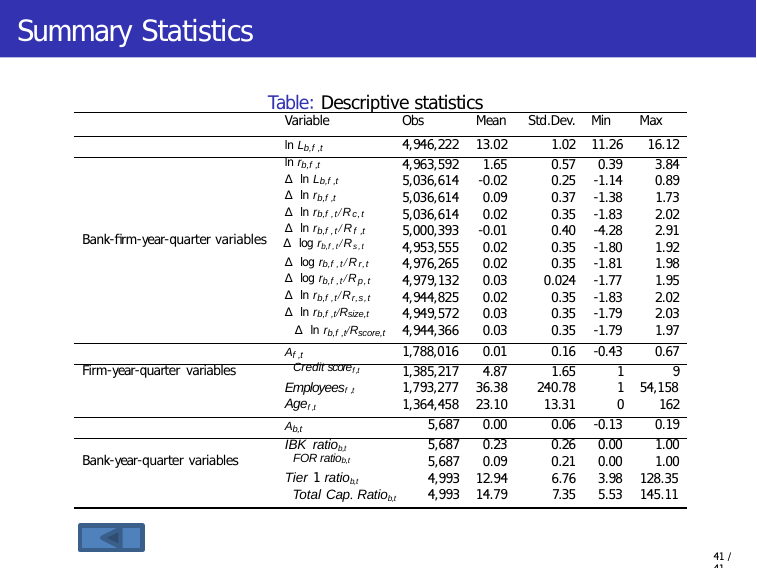

Summary Statistics
Table: Descriptive statistics
| Variable | Obs | Mean | Std.Dev. | Min | Max |
| --- | --- | --- | --- | --- | --- |
| ln Lb,f ,t | 4,946,222 | 13.02 | 1.02 | 11.26 | 16.12 |
| ln rb,f ,t | 4,963,592 | 1.65 | 0.57 | 0.39 | 3.84 |
| ∆ ln Lb,f ,t | 5,036,614 | -0.02 | 0.25 | -1.14 | 0.89 |
| ∆ ln rb,f ,t | 5,036,614 | 0.09 | 0.37 | -1.38 | 1.73 |
| ∆ ln rb,f ,t/Rc,t | 5,036,614 | 0.02 | 0.35 | -1.83 | 2.02 |
| ∆ ln rb,f ,t/Rf ,t | 5,000,393 | -0.01 | 0.40 | -4.28 | 2.91 |
| Bank-firm-year-quarter variables ∆ log rb,f ,t/Rs,t | 4,953,555 | 0.02 | 0.35 | -1.80 | 1.92 |
| ∆ log rb,f ,t/Rr,t | 4,976,265 | 0.02 | 0.35 | -1.81 | 1.98 |
| ∆ log rb,f ,t/Rp,t | 4,979,132 | 0.03 | 0.024 | -1.77 | 1.95 |
| ∆ ln rb,f ,t/Rr,s,t | 4,944,825 | 0.02 | 0.35 | -1.83 | 2.02 |
| ∆ ln rb,f ,t/Rsize,t | 4,949,572 | 0.03 | 0.35 | -1.79 | 2.03 |
| ∆ ln rb,f ,t/Rscore,t | 4,944,366 | 0.03 | 0.35 | -1.79 | 1.97 |
| Af ,t | 1,788,016 | 0.01 | 0.16 | -0.43 | 0.67 |
| Firm-year-quarter variables Credit scoref ,t | 1,385,217 | 4.87 | 1.65 | 1 | 9 |
| Employeesf ,t | 1,793,277 | 36.38 | 240.78 | 1 | 54,158 |
| Agef ,t | 1,364,458 | 23.10 | 13.31 | 0 | 162 |
| Ab,t | 5,687 | 0.00 | 0.06 | -0.13 | 0.19 |
| IBK ratiob,t | 5,687 | 0.23 | 0.26 | 0.00 | 1.00 |
| Bank-year-quarter variables FOR ratiob,t | 5,687 | 0.09 | 0.21 | 0.00 | 1.00 |
| Tier 1 ratiob,t | 4,993 | 12.94 | 6.76 | 3.98 | 128.35 |
| Total Cap. Ratiob,t | 4,993 | 14.79 | 7.35 | 5.53 | 145.11 |

41 / 41